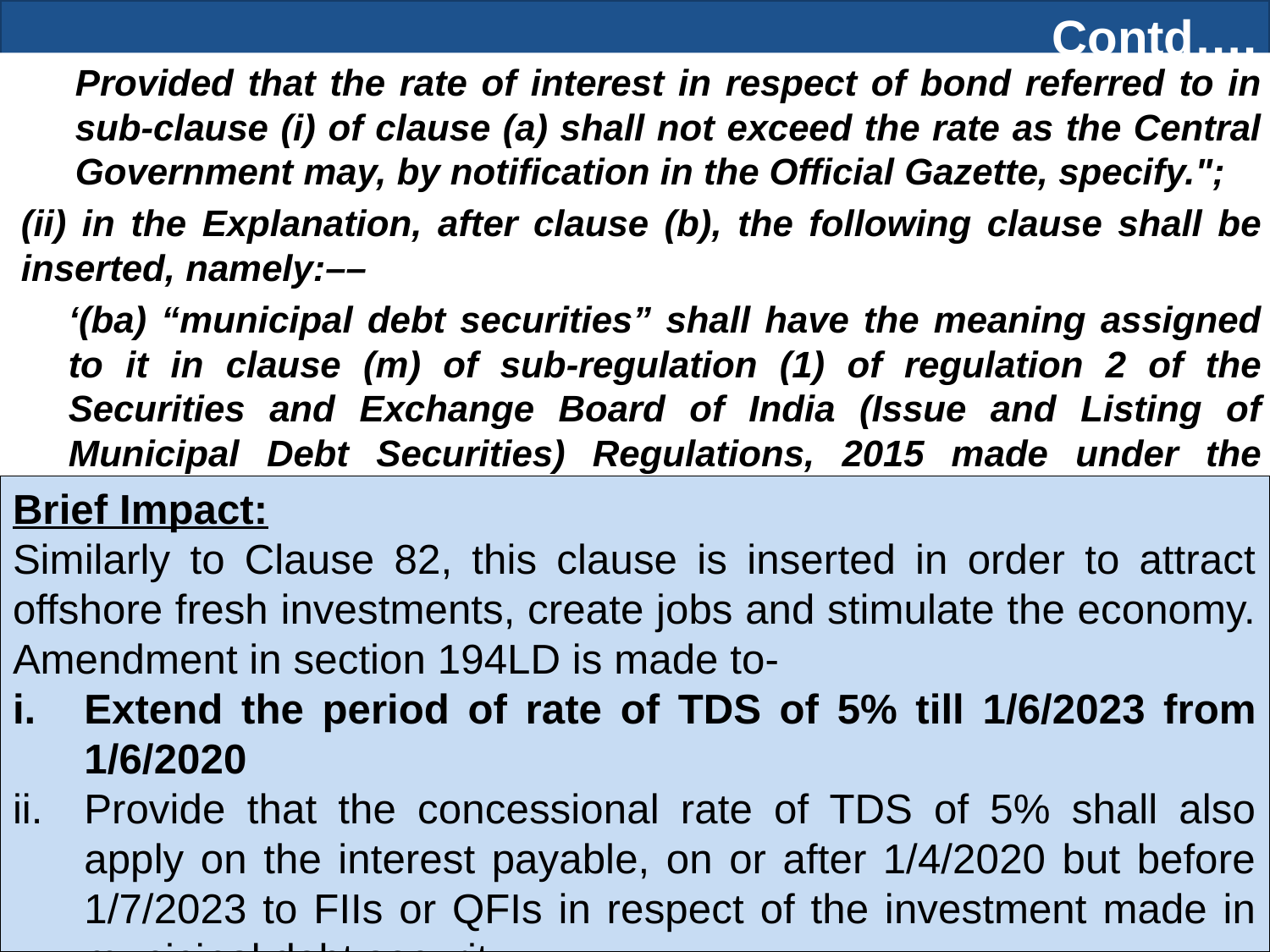

# Contd….
Provided that the rate of interest in respect of bond referred to in sub-clause (i) of clause (a) shall not exceed the rate as the Central Government may, by notification in the Official Gazette, specify.";
(ii) in the Explanation, after clause (b), the following clause shall be inserted, namely:––
‘(ba) “municipal debt securities” shall have the meaning assigned to it in clause (m) of sub-regulation (1) of regulation 2 of the Securities and Exchange Board of India (Issue and Listing of Municipal Debt Securities) Regulations, 2015 made under the Securities and Exchange Board of India Act, 1992”
Brief Impact:
Similarly to Clause 82, this clause is inserted in order to attract offshore fresh investments, create jobs and stimulate the economy. Amendment in section 194LD is made to-
Extend the period of rate of TDS of 5% till 1/6/2023 from 1/6/2020
Provide that the concessional rate of TDS of 5% shall also apply on the interest payable, on or after 1/4/2020 but before 1/7/2023 to FIIs or QFIs in respect of the investment made in municipal debt security.
69